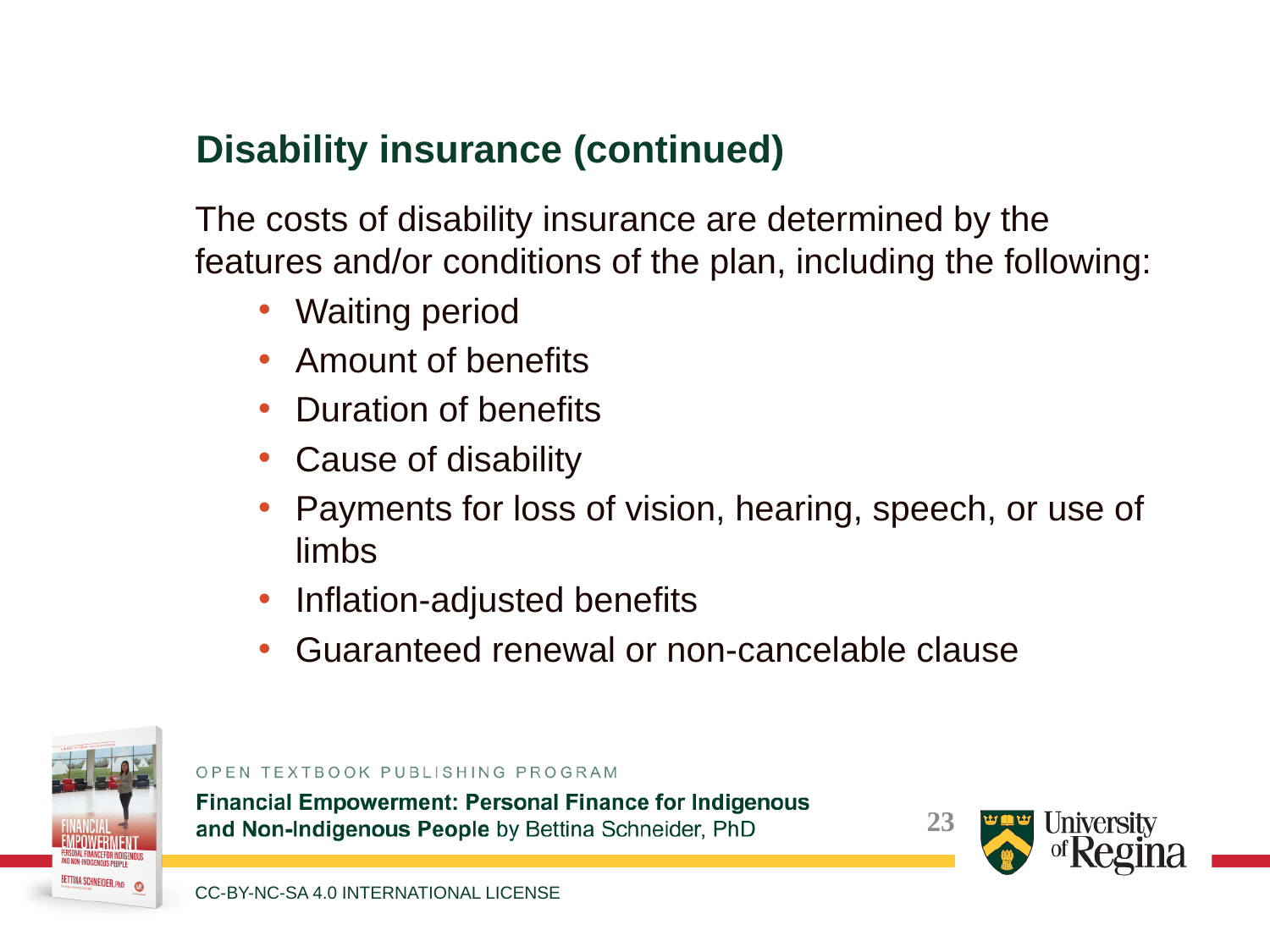

Disability insurance (continued)
The costs of disability insurance are determined by the features and/or conditions of the plan, including the following:
Waiting period
Amount of benefits
Duration of benefits
Cause of disability
Payments for loss of vision, hearing, speech, or use of limbs
Inflation-adjusted benefits
Guaranteed renewal or non-cancelable clause

CC-BY-NC-SA 4.0 INTERNATIONAL LICENSE